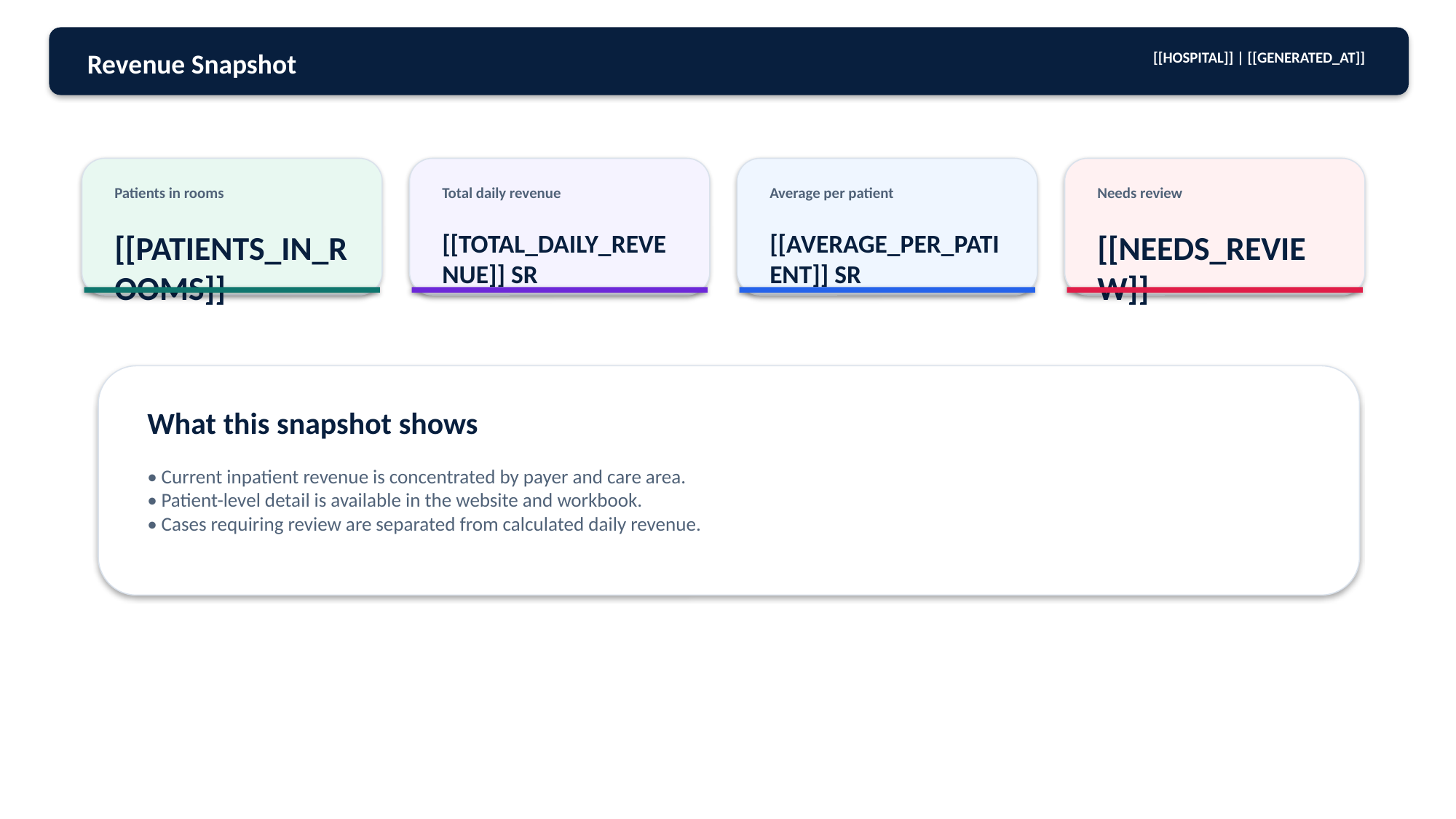

Revenue Snapshot
[[HOSPITAL]] | [[GENERATED_AT]]

Patients in rooms
Total daily revenue
Average per patient
Needs review
[[PATIENTS_IN_ROOMS]]
[[TOTAL_DAILY_REVENUE]] SR
[[AVERAGE_PER_PATIENT]] SR
[[NEEDS_REVIEW]]

What this snapshot shows
• Current inpatient revenue is concentrated by payer and care area.
• Patient-level detail is available in the website and workbook.
• Cases requiring review are separated from calculated daily revenue.